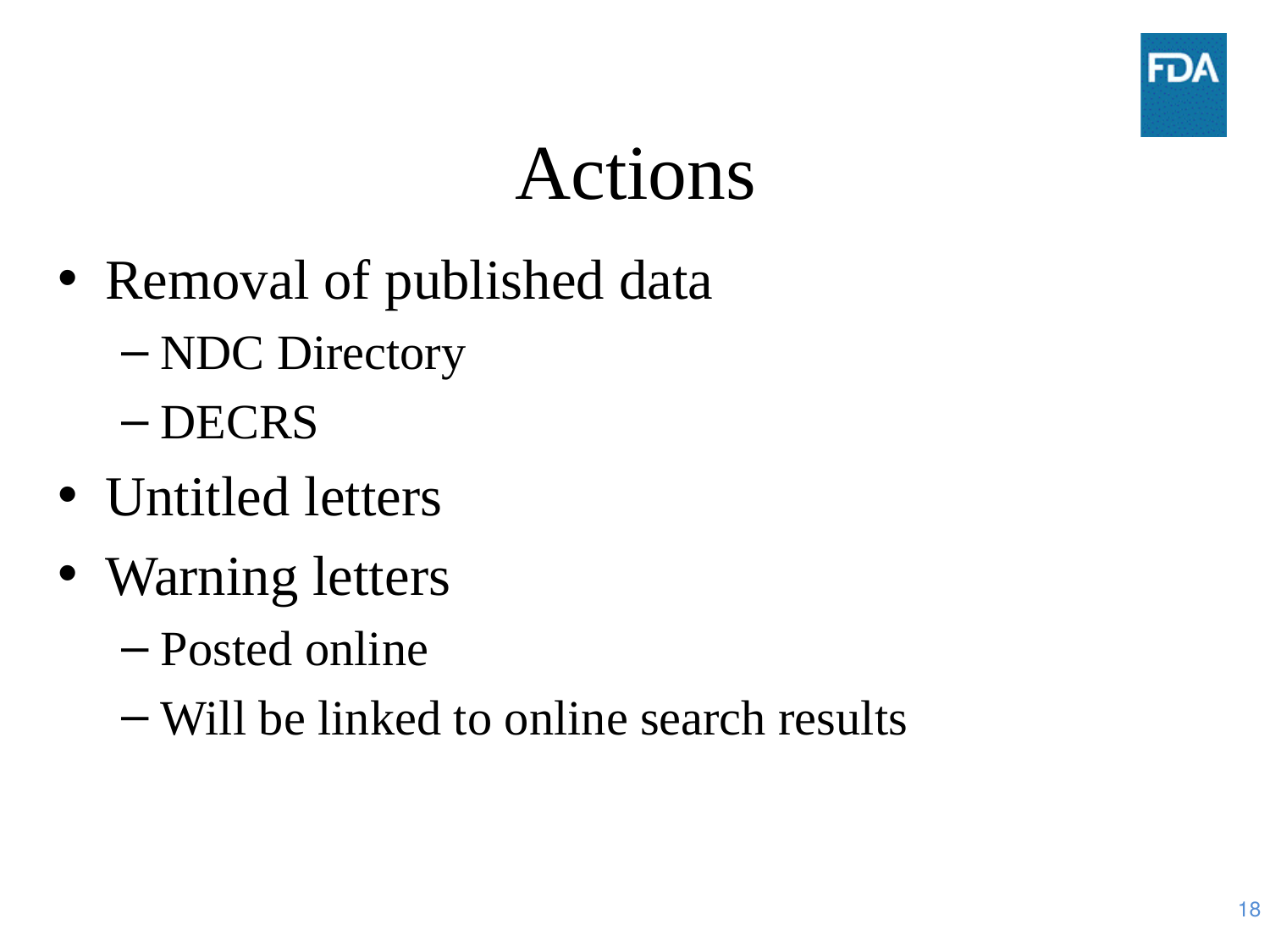

# Actions
Removal of published data
NDC Directory
DECRS
Untitled letters
Warning letters
Posted online
Will be linked to online search results